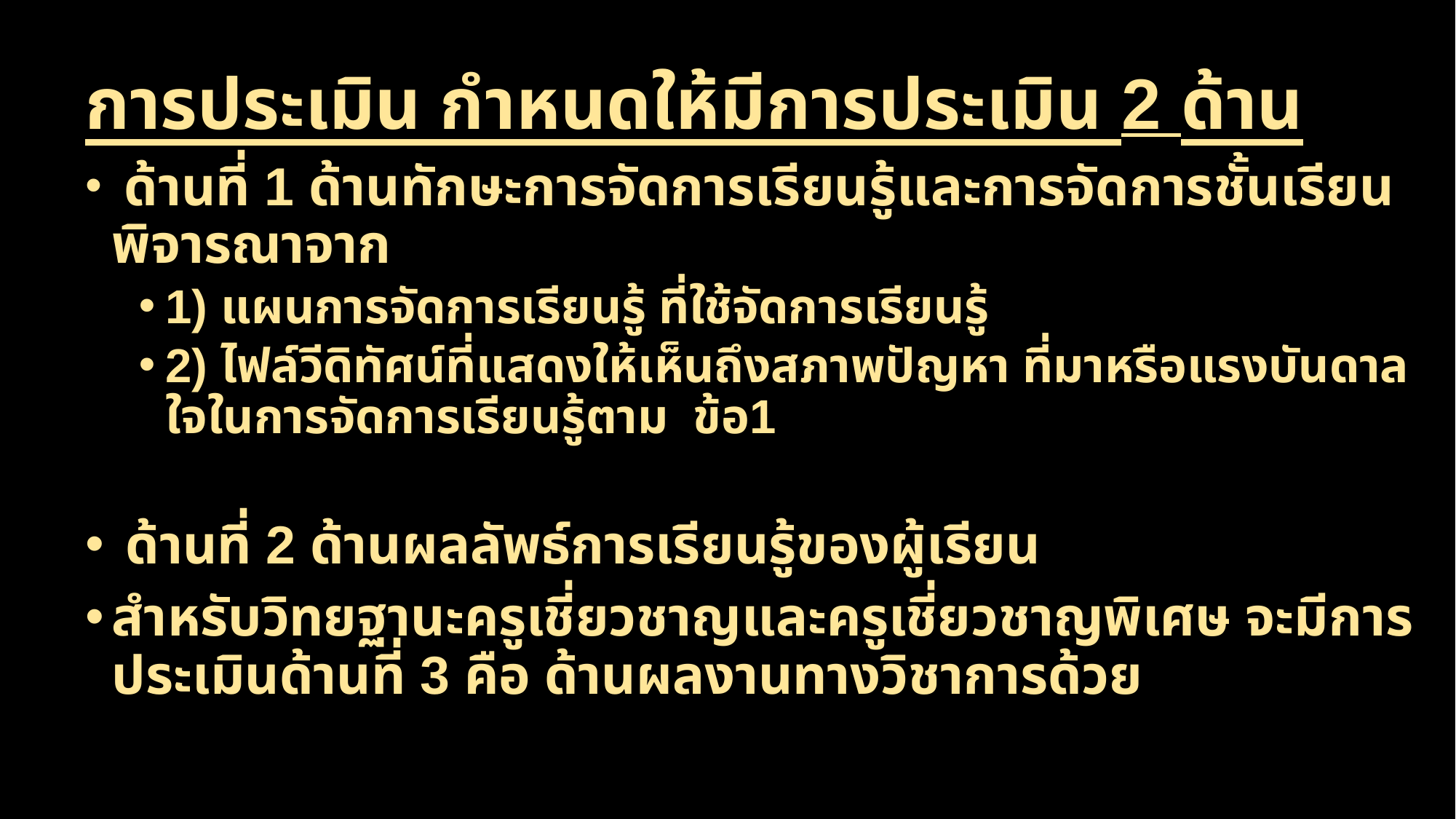

การประเมิน กำหนดให้มีการประเมิน 2 ด้าน
 ด้านที่ 1 ด้านทักษะการจัดการเรียนรู้และการจัดการชั้นเรียน พิจารณาจาก
1) แผนการจัดการเรียนรู้ ที่ใช้จัดการเรียนรู้
2) ไฟล์วีดิทัศน์ที่แสดงให้เห็นถึงสภาพปัญหา ที่มาหรือแรงบันดาลใจในการจัดการเรียนรู้ตาม  ข้อ1

 ด้านที่ 2 ด้านผลลัพธ์การเรียนรู้ของผู้เรียน
สำหรับวิทยฐานะครูเชี่ยวชาญและครูเชี่ยวชาญพิเศษ จะมีการประเมินด้านที่ 3 คือ ด้านผลงานทางวิชาการด้วย